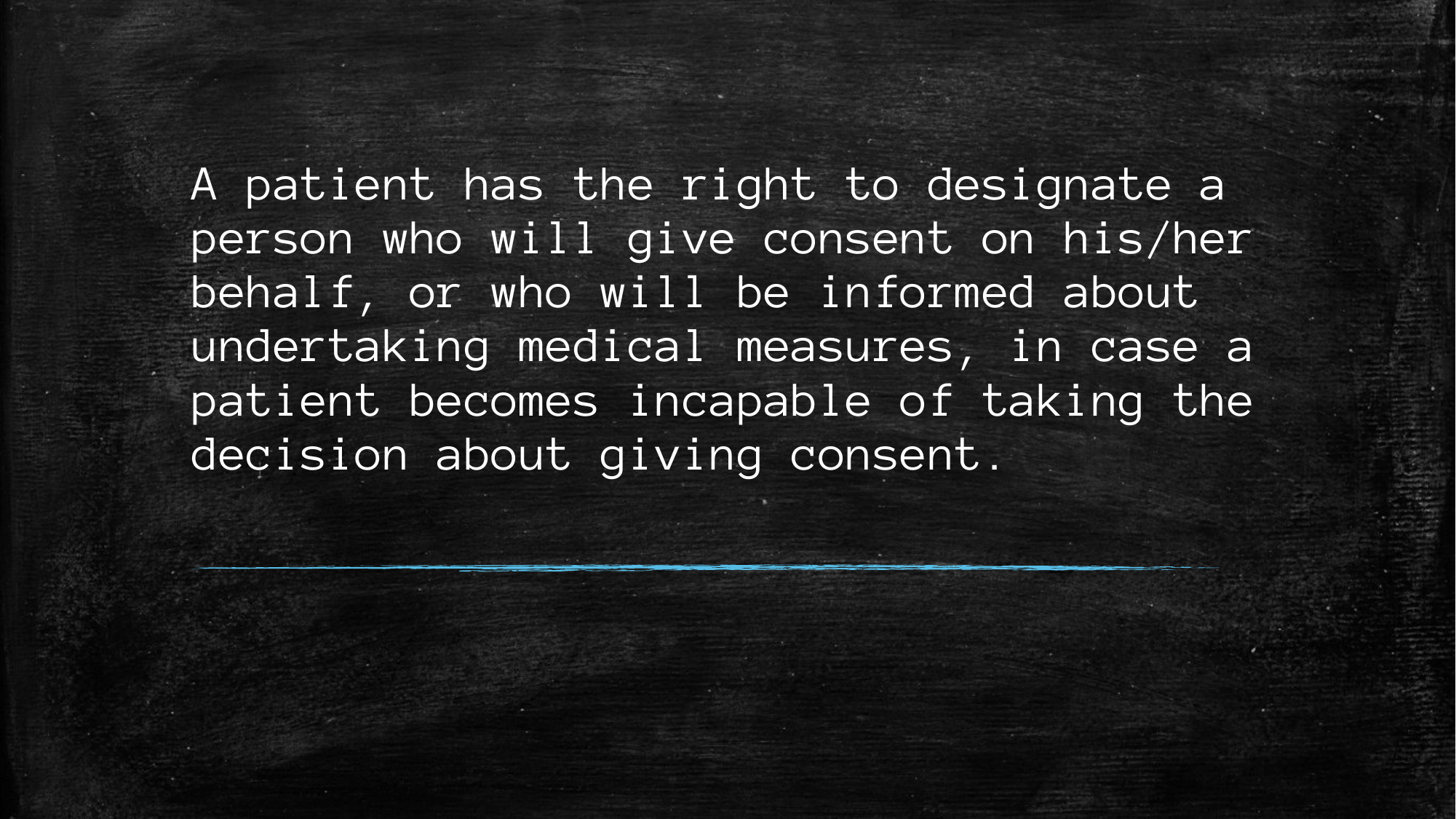

# A patient has the right to designate a person who will give consent on his/her behalf, or who will be informed about undertaking medical measures, in case a patient becomes incapable of taking the decision about giving consent.